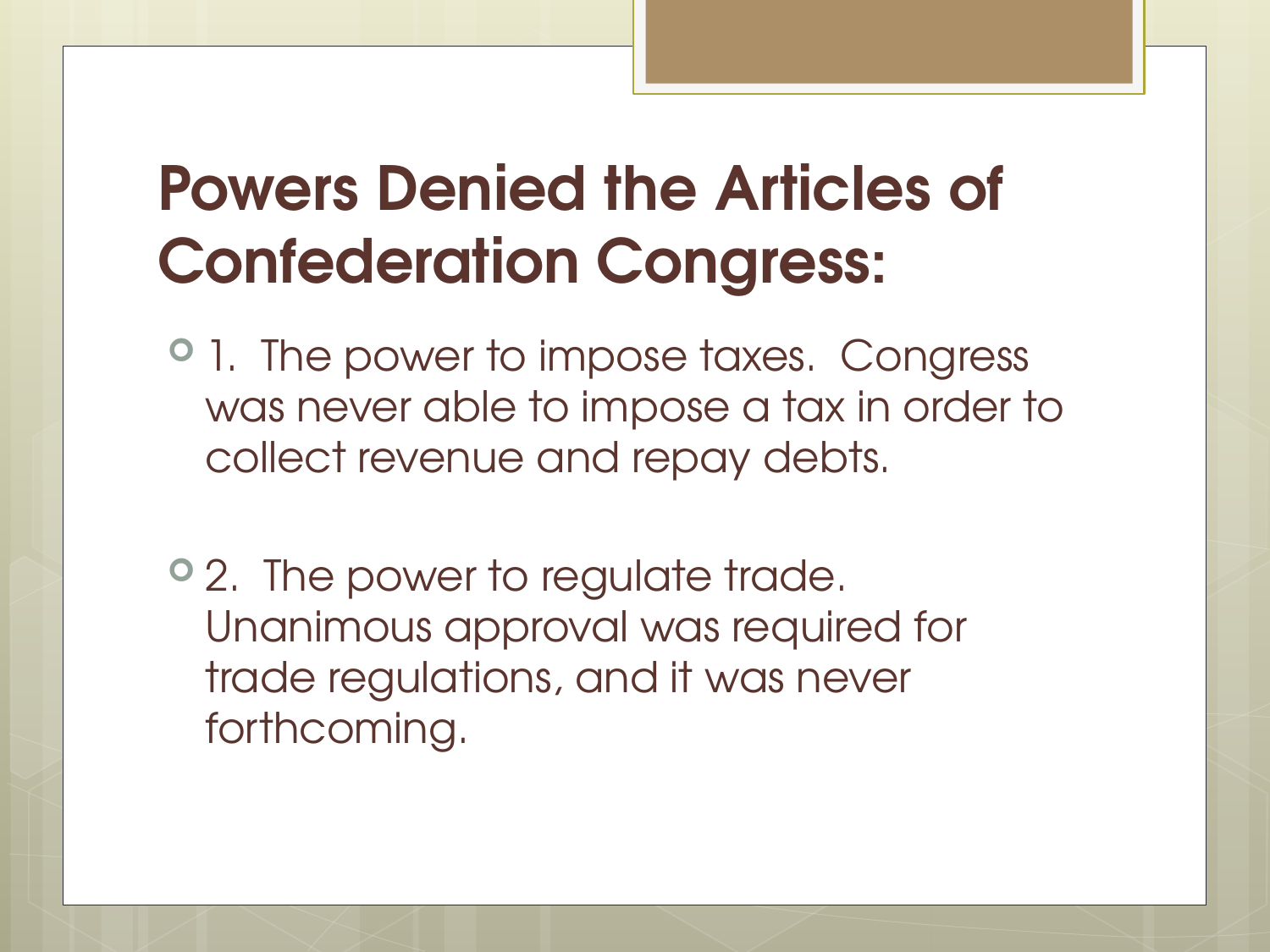

# Powers Denied the Articles of Confederation Congress:
1.  The power to impose taxes.  Congress was never able to impose a tax in order to collect revenue and repay debts.

2.  The power to regulate trade. Unanimous approval was required for trade regulations, and it was never forthcoming.